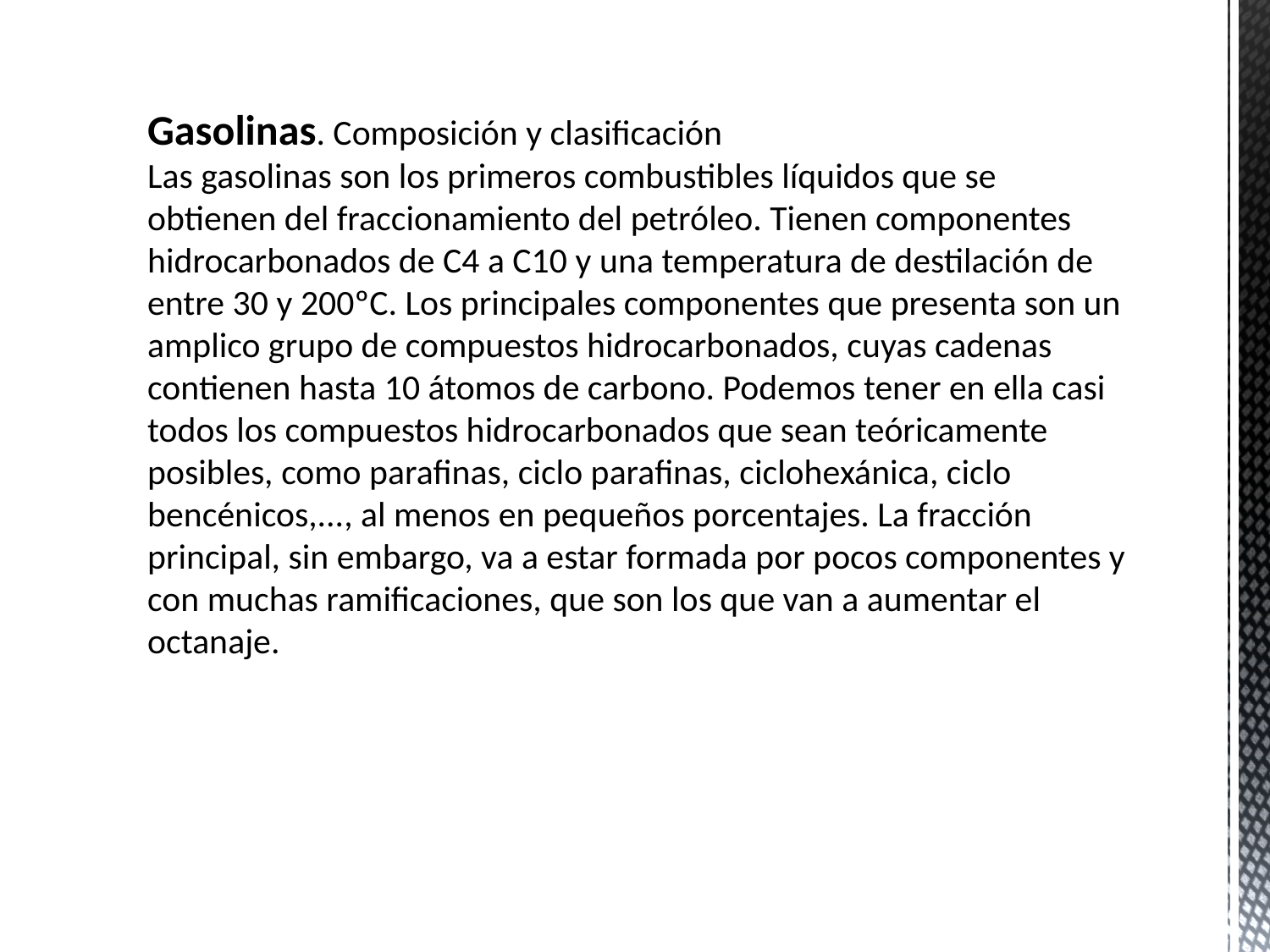

Gasolinas. Composición y clasificación
Las gasolinas son los primeros combustibles líquidos que se obtienen del fraccionamiento del petróleo. Tienen componentes hidrocarbonados de C4 a C10 y una temperatura de destilación de entre 30 y 200ºC. Los principales componentes que presenta son un amplico grupo de compuestos hidrocarbonados, cuyas cadenas contienen hasta 10 átomos de carbono. Podemos tener en ella casi todos los compuestos hidrocarbonados que sean teóricamente posibles, como parafinas, ciclo parafinas, ciclohexánica, ciclo bencénicos,..., al menos en pequeños porcentajes. La fracción principal, sin embargo, va a estar formada por pocos componentes y con muchas ramificaciones, que son los que van a aumentar el octanaje.